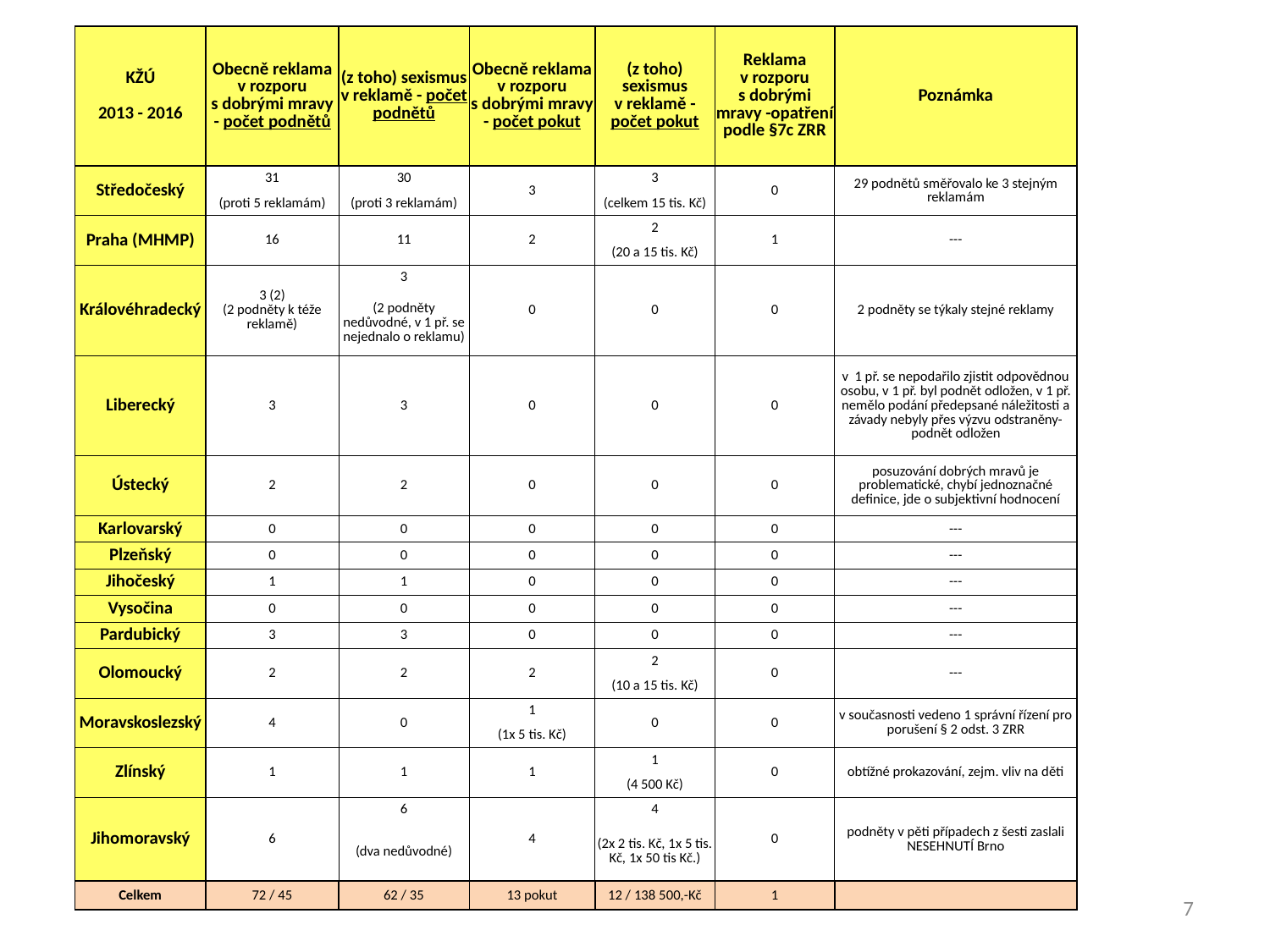

| KŽÚ 2013 - 2016 | Obecně reklama v rozporu s dobrými mravy - počet podnětů | (z toho) sexismus v reklamě - počet podnětů | Obecně reklama v rozporu s dobrými mravy - počet pokut | (z toho) sexismus v reklamě - počet pokut | Reklama v rozporu s dobrými mravy -opatření podle §7c ZRR | Poznámka |
| --- | --- | --- | --- | --- | --- | --- |
| Středočeský | 31 | 30 | 3 | 3 | 0 | 29 podnětů směřovalo ke 3 stejným reklamám |
|  | (proti 5 reklamám) | (proti 3 reklamám) |  | (celkem 15 tis. Kč) |  |  |
| Praha (MHMP) | 16 | 11 | 2 | 2 | 1 | --- |
|  |  |  |  | (20 a 15 tis. Kč) |  |  |
| Královéhradecký | 3 (2) (2 podněty k téže reklamě) | 3 | 0 | 0 | 0 | 2 podněty se týkaly stejné reklamy |
|  |  | (2 podněty nedůvodné, v 1 př. se nejednalo o reklamu) |  |  |  |  |
| Liberecký | 3 | 3 | 0 | 0 | 0 | v 1 př. se nepodařilo zjistit odpovědnou osobu, v 1 př. byl podnět odložen, v 1 př. nemělo podání předepsané náležitosti a závady nebyly přes výzvu odstraněny-podnět odložen |
| Ústecký | 2 | 2 | 0 | 0 | 0 | posuzování dobrých mravů je problematické, chybí jednoznačné definice, jde o subjektivní hodnocení |
| Karlovarský | 0 | 0 | 0 | 0 | 0 | --- |
| Plzeňský | 0 | 0 | 0 | 0 | 0 | --- |
| Jihočeský | 1 | 1 | 0 | 0 | 0 | --- |
| Vysočina | 0 | 0 | 0 | 0 | 0 | --- |
| Pardubický | 3 | 3 | 0 | 0 | 0 | --- |
| Olomoucký | 2 | 2 | 2 | 2 | 0 | --- |
|  |  |  |  | (10 a 15 tis. Kč) |  |  |
| Moravskoslezský | 4 | 0 | 1 | 0 | 0 | v současnosti vedeno 1 správní řízení pro porušení § 2 odst. 3 ZRR |
|  |  |  | (1x 5 tis. Kč) |  |  |  |
| Zlínský | 1 | 1 | 1 | 1 | 0 | obtížné prokazování, zejm. vliv na děti |
|  |  |  |  | (4 500 Kč) |  |  |
| Jihomoravský | 6 | 6 | 4 | 4 | 0 | podněty v pěti případech z šesti zaslali NESEHNUTÍ Brno |
|  |  | (dva nedůvodné) |  | (2x 2 tis. Kč, 1x 5 tis. Kč, 1x 50 tis Kč.) |  |  |
| Celkem | 72 / 45 | 62 / 35 | 13 pokut | 12 / 138 500,-Kč | 1 |  |
#
7